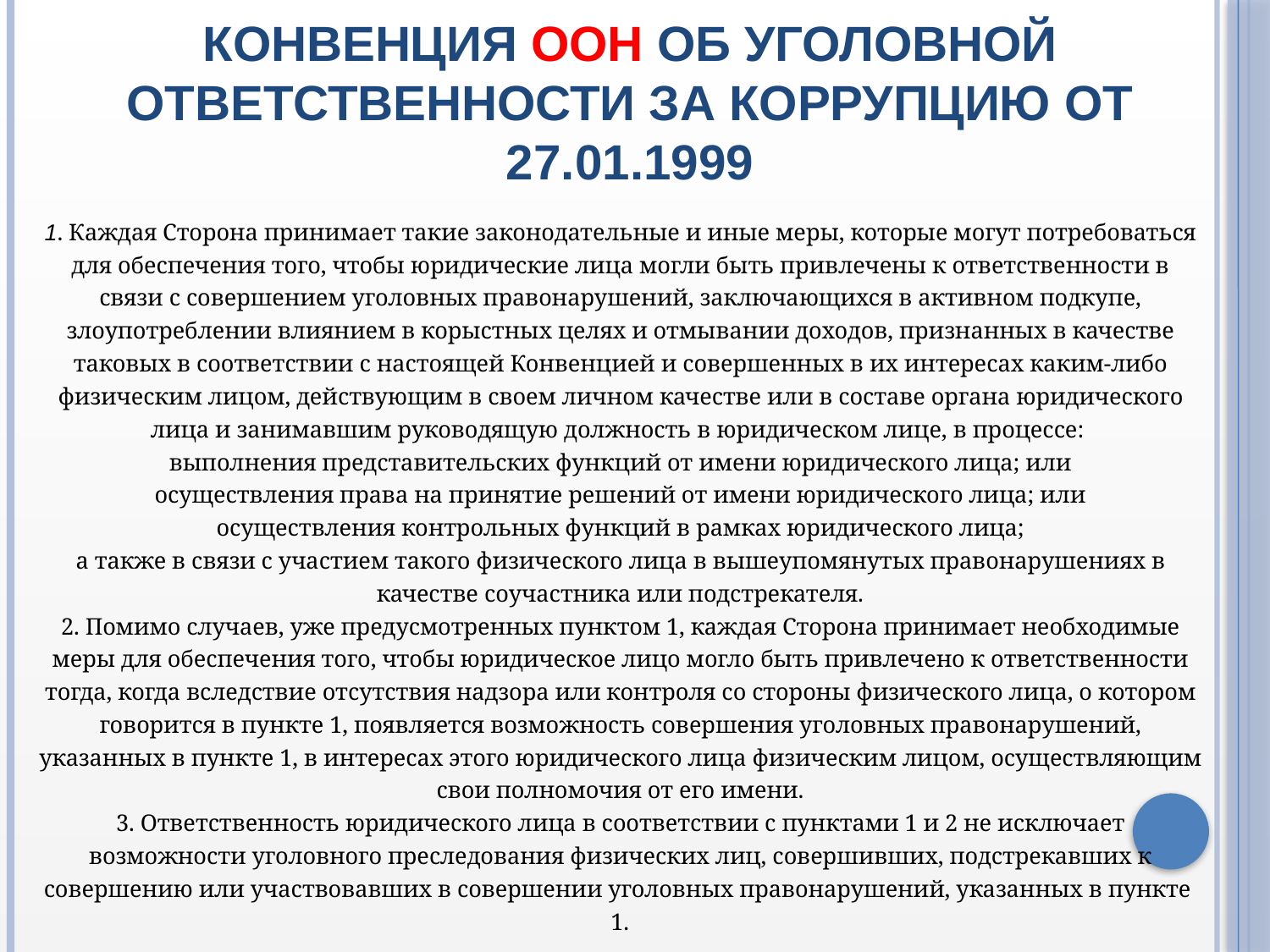

# Конвенция ООН об уголовной ответственности за коррупцию от 27.01.1999
1. Каждая Сторона принимает такие законодательные и иные меры, которые могут потребоваться для обеспечения того, чтобы юридические лица могли быть привлечены к ответственности в связи с совершением уголовных правонарушений, заключающихся в активном подкупе, злоупотреблении влиянием в корыстных целях и отмывании доходов, признанных в качестве таковых в соответствии с настоящей Конвенцией и совершенных в их интересах каким-либо физическим лицом, действующим в своем личном качестве или в составе органа юридического лица и занимавшим руководящую должность в юридическом лице, в процессе:
выполнения представительских функций от имени юридического лица; или
осуществления права на принятие решений от имени юридического лица; или
осуществления контрольных функций в рамках юридического лица;
а также в связи с участием такого физического лица в вышеупомянутых правонарушениях в качестве соучастника или подстрекателя.
2. Помимо случаев, уже предусмотренных пунктом 1, каждая Сторона принимает необходимые меры для обеспечения того, чтобы юридическое лицо могло быть привлечено к ответственности тогда, когда вследствие отсутствия надзора или контроля со стороны физического лица, о котором говорится в пункте 1, появляется возможность совершения уголовных правонарушений, указанных в пункте 1, в интересах этого юридического лица физическим лицом, осуществляющим свои полномочия от его имени.
3. Ответственность юридического лица в соответствии с пунктами 1 и 2 не исключает возможности уголовного преследования физических лиц, совершивших, подстрекавших к совершению или участвовавших в совершении уголовных правонарушений, указанных в пункте  1.